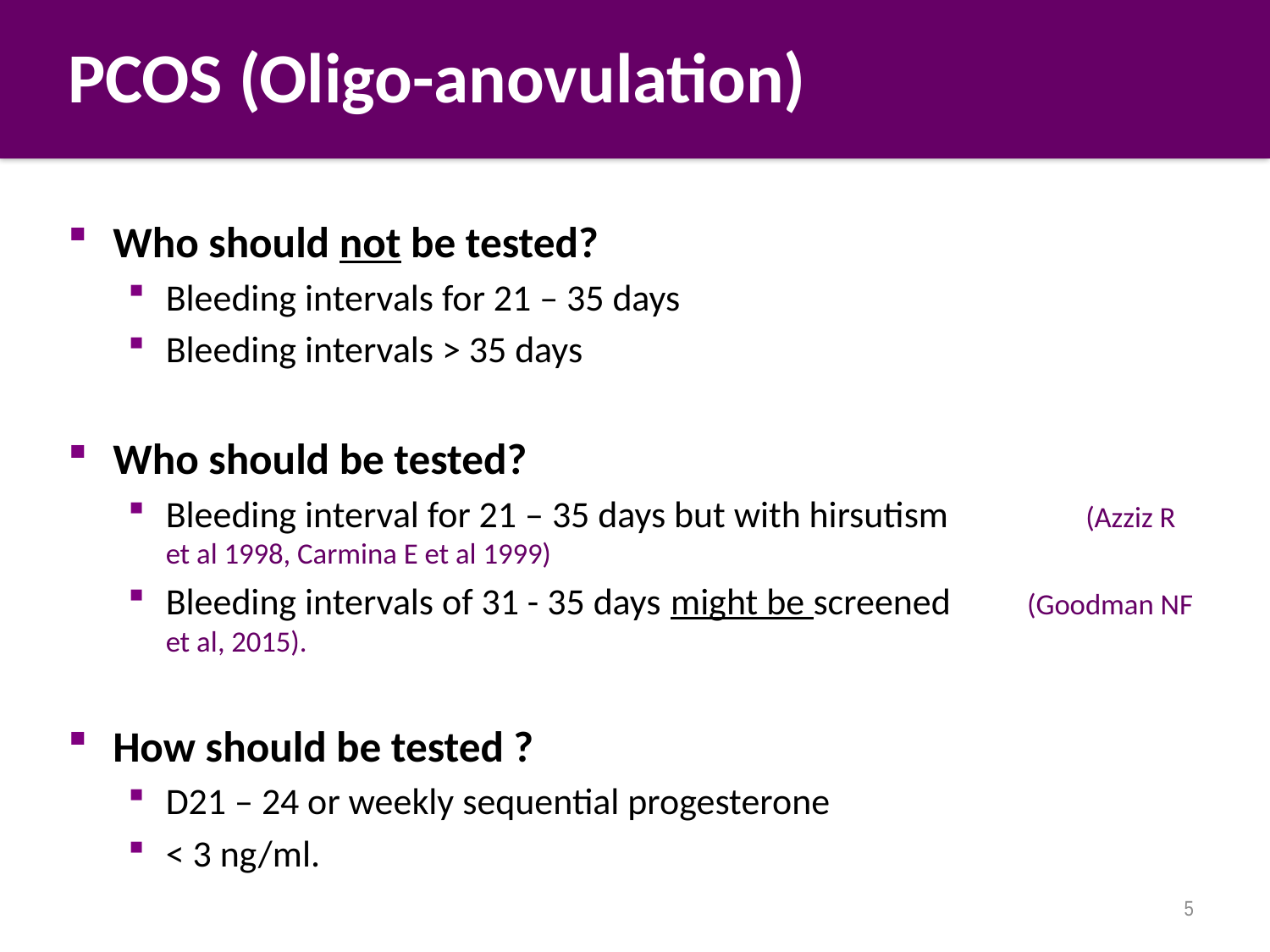

# PCOS (Oligo-anovulation)
Who should not be tested?
Bleeding intervals for 21 – 35 days
Bleeding intervals > 35 days

Who should be tested?
Bleeding interval for 21 – 35 days but with hirsutism                (Azziz R et al 1998, Carmina E et al 1999)
Bleeding intervals of 31 - 35 days might be screened         (Goodman NF et al, 2015).

How should be tested ?
D21 – 24 or weekly sequential progesterone
< 3 ng/ml.
5